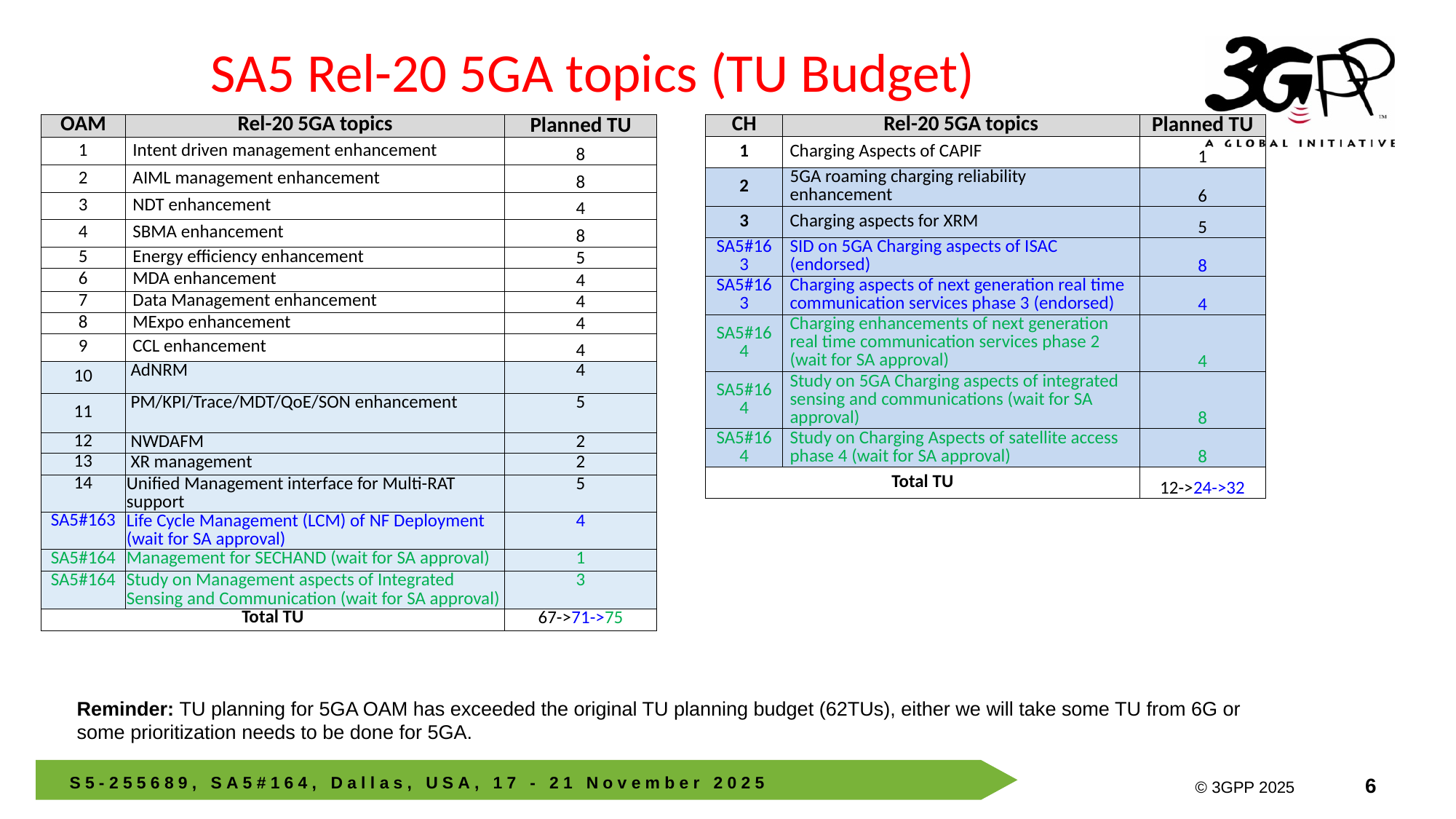

SA5 Rel-20 5GA topics (TU Budget)
| OAM | Rel-20 5GA topics | Planned TU |
| --- | --- | --- |
| 1 | Intent driven management enhancement | 8 |
| 2 | AIML management enhancement | 8 |
| 3 | NDT enhancement | 4 |
| 4 | SBMA enhancement | 8 |
| 5 | Energy efficiency enhancement | 5 |
| 6 | MDA enhancement | 4 |
| 7 | Data Management enhancement | 4 |
| 8 | MExpo enhancement | 4 |
| 9 | CCL enhancement | 4 |
| 10 | AdNRM | 4 |
| 11 | PM/KPI/Trace/MDT/QoE/SON enhancement | 5 |
| 12 | NWDAFM | 2 |
| 13 | XR management | 2 |
| 14 | Unified Management interface for Multi-RAT support | 5 |
| SA5#163 | Life Cycle Management (LCM) of NF Deployment (wait for SA approval) | 4 |
| SA5#164 | Management for SECHAND (wait for SA approval) | 1 |
| SA5#164 | Study on Management aspects of Integrated Sensing and Communication (wait for SA approval) | 3 |
| Total TU |  | 67->71->75 |
| CH | Rel-20 5GA topics | Planned TU |
| --- | --- | --- |
| 1 | Charging Aspects of CAPIF | 1 |
| 2 | 5GA roaming charging reliability enhancement | 6 |
| 3 | Charging aspects for XRM | 5 |
| SA5#163 | SID on 5GA Charging aspects of ISAC (endorsed) | 8 |
| SA5#163 | Charging aspects of next generation real time communication services phase 3 (endorsed) | 4 |
| SA5#164 | Charging enhancements of next generation real time communication services phase 2 (wait for SA approval) | 4 |
| SA5#164 | Study on 5GA Charging aspects of integrated sensing and communications (wait for SA approval) | 8 |
| SA5#164 | Study on Charging Aspects of satellite access phase 4 (wait for SA approval) | 8 |
| Total TU |  | 12->24->32 |
Reminder: TU planning for 5GA OAM has exceeded the original TU planning budget (62TUs), either we will take some TU from 6G or some prioritization needs to be done for 5GA.